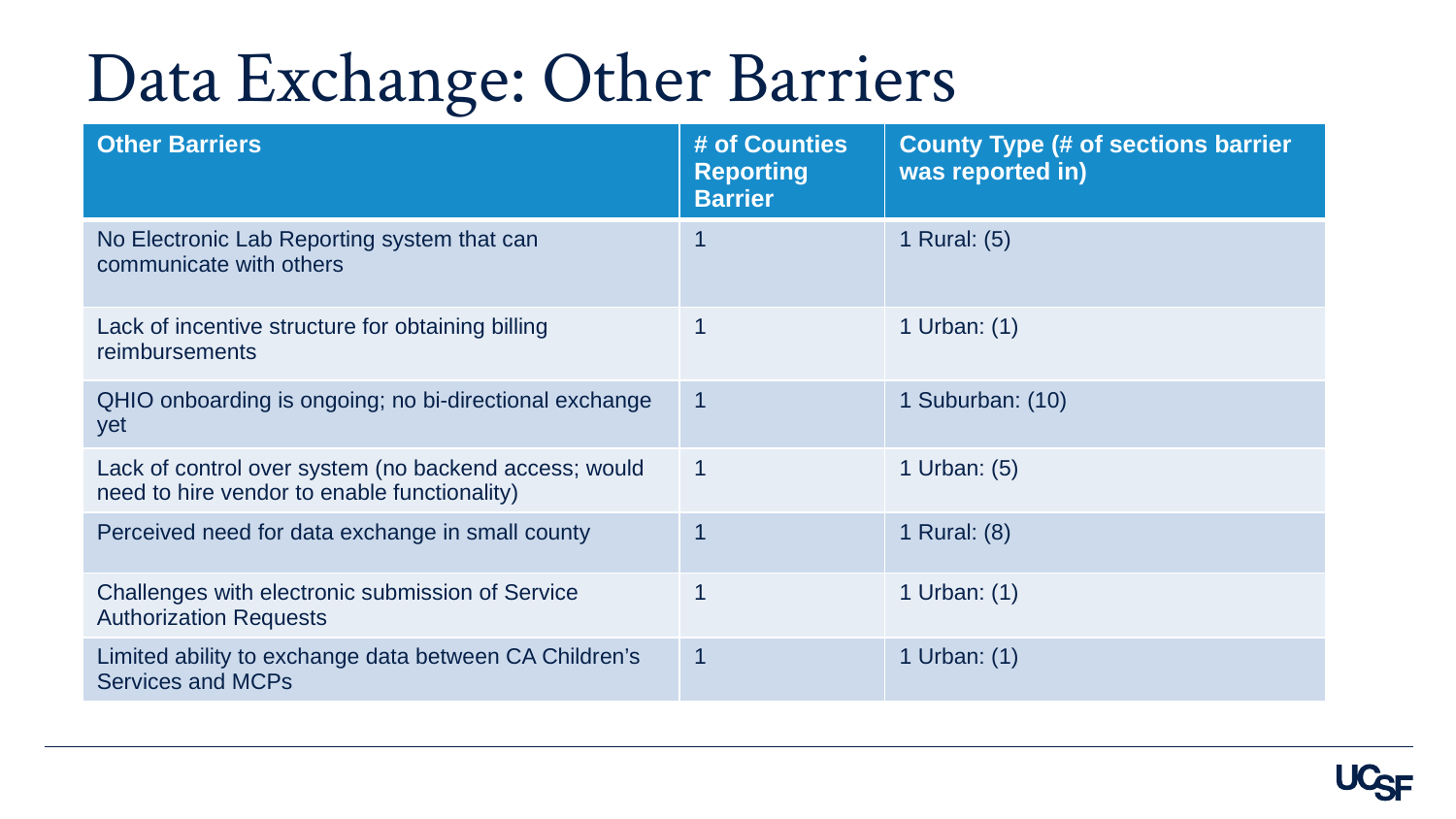

# Data Exchange: Other Barriers
| Other Barriers | # of Counties Reporting Barrier | County Type (# of sections barrier was reported in) |
| --- | --- | --- |
| No Electronic Lab Reporting system that can communicate with others | 1 | 1 Rural: (5) |
| Lack of incentive structure for obtaining billing reimbursements | 1 | 1 Urban: (1) |
| QHIO onboarding is ongoing; no bi-directional exchange yet | 1 | 1 Suburban: (10) |
| Lack of control over system (no backend access; would need to hire vendor to enable functionality) | 1 | 1 Urban: (5) |
| Perceived need for data exchange in small county | 1 | 1 Rural: (8) |
| Challenges with electronic submission of Service Authorization Requests | 1 | 1 Urban: (1) |
| Limited ability to exchange data between CA Children’s Services and MCPs | 1 | 1 Urban: (1) |